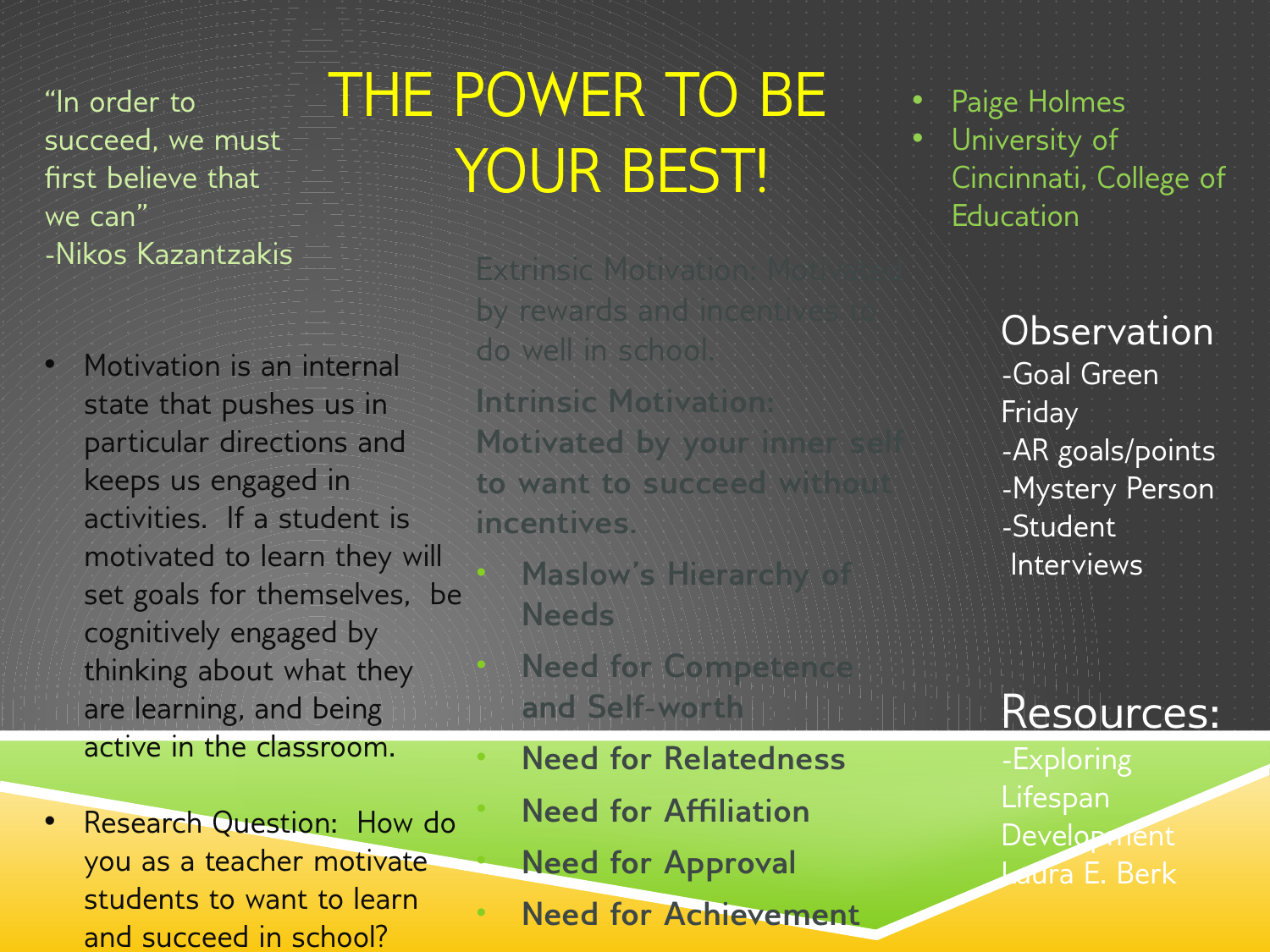

# The Power to be         	your Best!
“In order to succeed, we must first believe that we can”
-Nikos Kazantzakis
Paige Holmes
University of Cincinnati, College of Education
Extrinsic Motivation: Motivated by rewards and incentives to do well in school.
Intrinsic Motivation:  Motivated by your inner self to want to succeed without incentives.
Maslow’s Hierarchy of Needs
Need for Competence and Self-worth
Need for Relatedness
Need for Affiliation
Need for Approval
Need for Achievement

Observation
-Goal Green Friday
-AR goals/points
-Mystery Person
-Student
 Interviews

Resources:
-Exploring Lifespan Development Laura E. Berk

Motivation is an internal state that pushes us in particular directions and keeps us engaged in activities.  If a student is motivated to learn they will set goals for themselves,  be cognitively engaged by thinking about what they are learning, and being active in the classroom.

Research Question:  How do you as a teacher motivate students to want to learn and succeed in school?